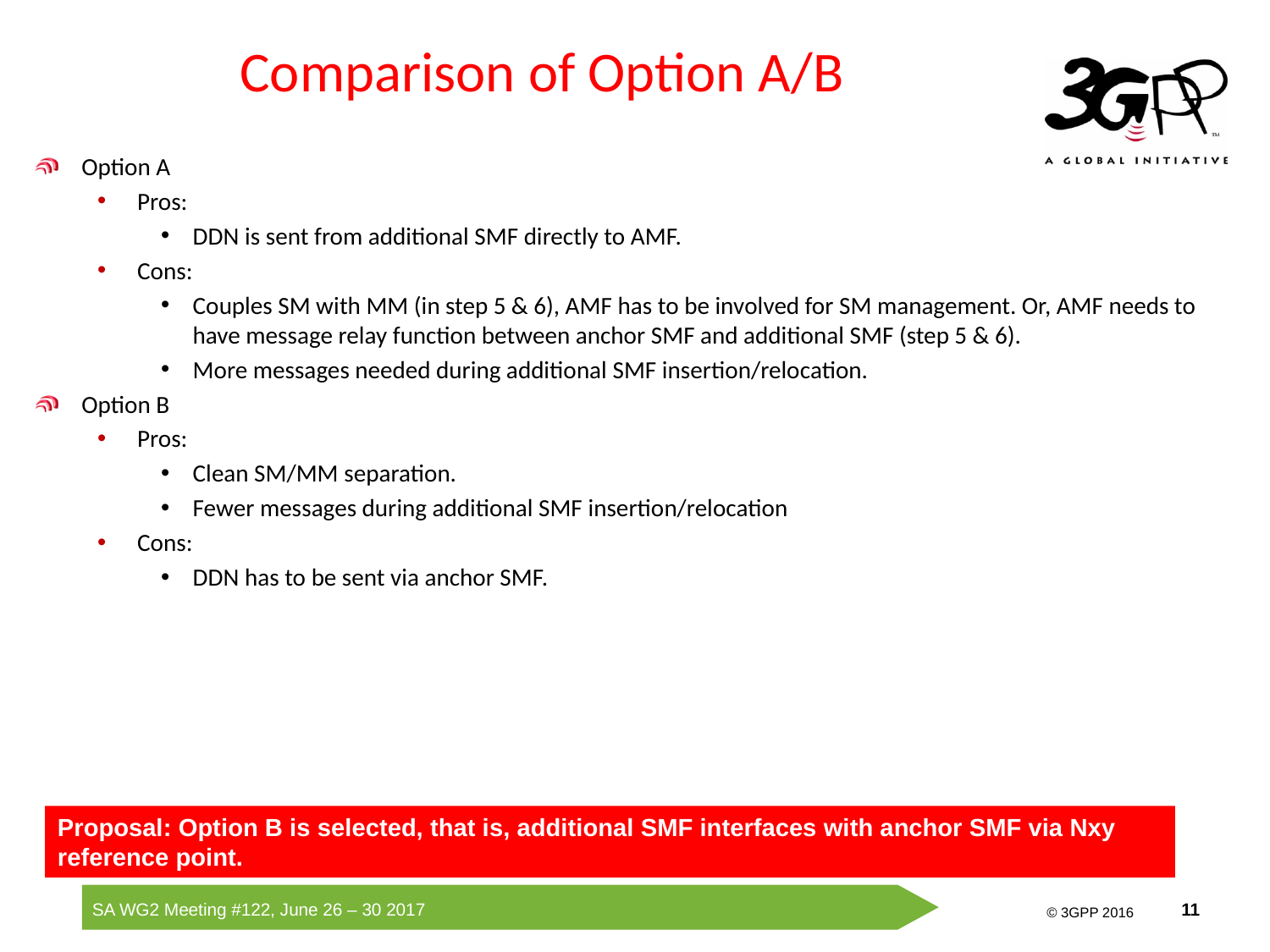

# Comparison of Option A/B
Option A
Pros:
DDN is sent from additional SMF directly to AMF.
Cons:
Couples SM with MM (in step 5 & 6), AMF has to be involved for SM management. Or, AMF needs to have message relay function between anchor SMF and additional SMF (step 5 & 6).
More messages needed during additional SMF insertion/relocation.
Option B
Pros:
Clean SM/MM separation.
Fewer messages during additional SMF insertion/relocation
Cons:
DDN has to be sent via anchor SMF.
Proposal: Option B is selected, that is, additional SMF interfaces with anchor SMF via Nxy reference point.